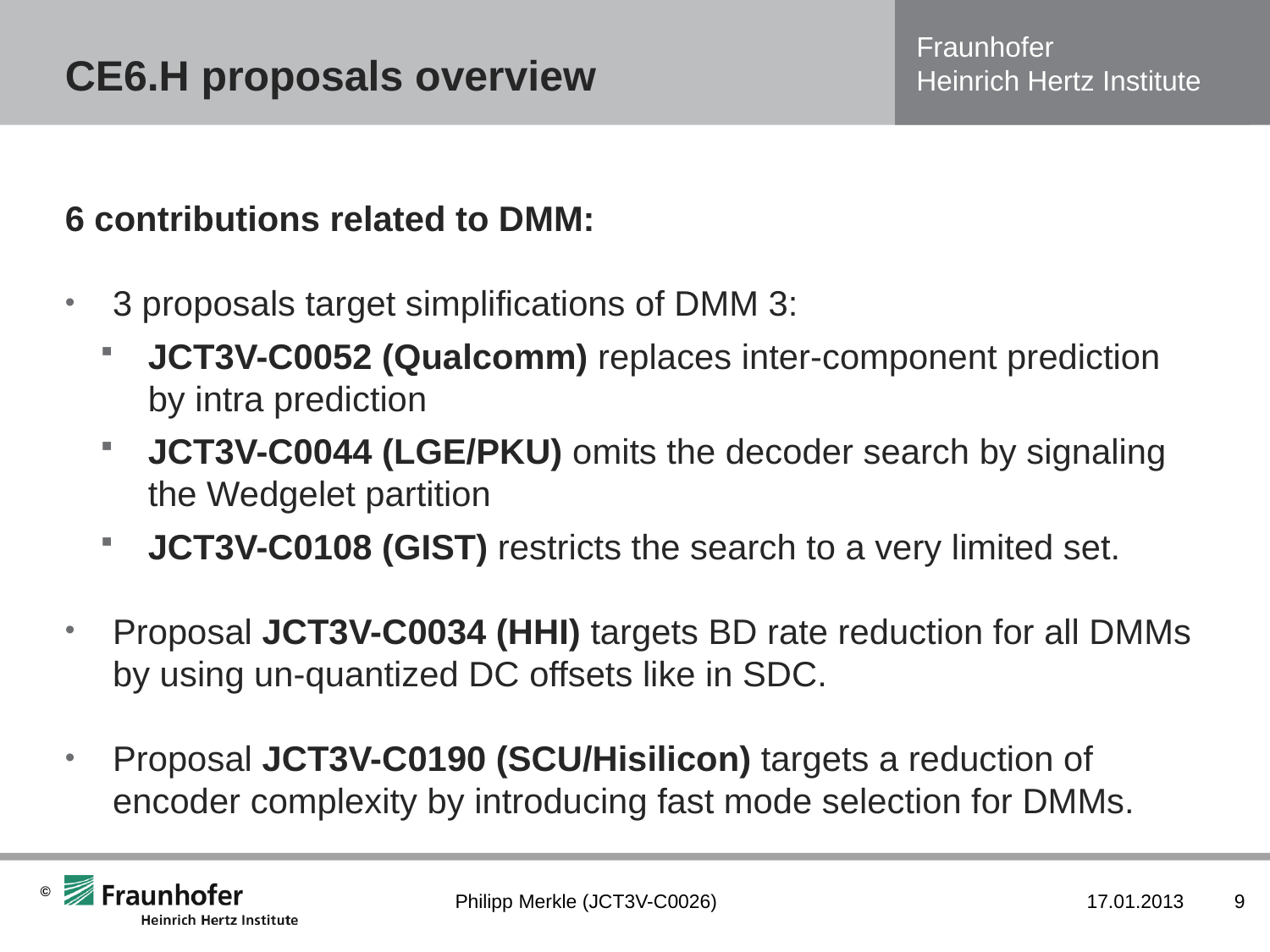

# CE6.H proposals overview
6 contributions related to DMM:

3 proposals target simplifications of DMM 3:
JCT3V-C0052 (Qualcomm) replaces inter-component prediction by intra prediction
JCT3V-C0044 (LGE/PKU) omits the decoder search by signaling the Wedgelet partition
JCT3V-C0108 (GIST) restricts the search to a very limited set.

Proposal JCT3V-C0034 (HHI) targets BD rate reduction for all DMMs by using un-quantized DC offsets like in SDC.

Proposal JCT3V-C0190 (SCU/Hisilicon) targets a reduction of encoder complexity by introducing fast mode selection for DMMs.

Philipp Merkle (JCT3V-C0026)
17.01.2013
9